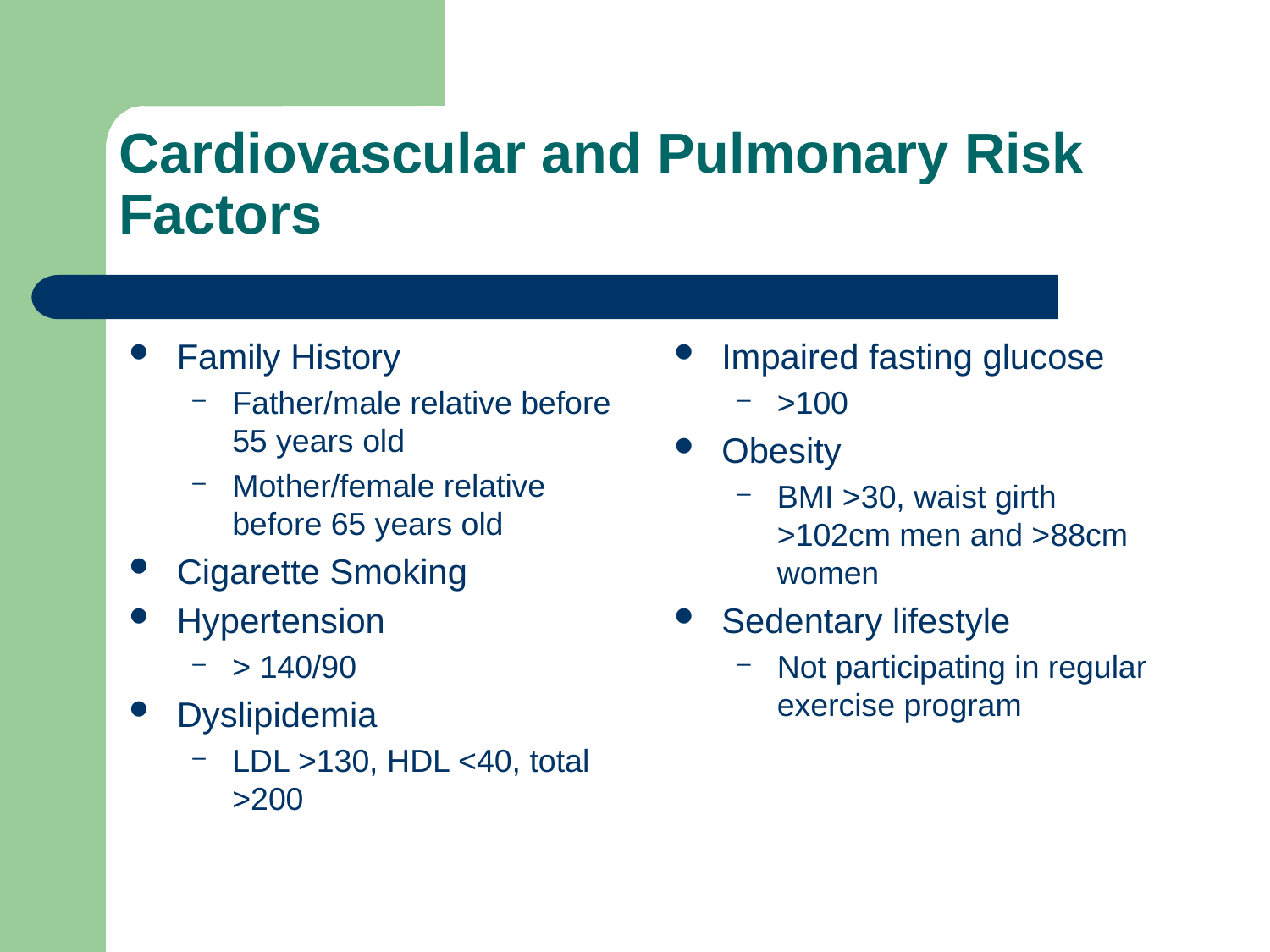

Cardiovascular and Pulmonary Risk Factors
Family History
Father/male relative before 55 years old
Mother/female relative before 65 years old
Cigarette Smoking
Hypertension
> 140/90
Dyslipidemia
LDL >130, HDL <40, total >200
Impaired fasting glucose
>100
Obesity
BMI >30, waist girth >102cm men and >88cm women
Sedentary lifestyle
Not participating in regular exercise program